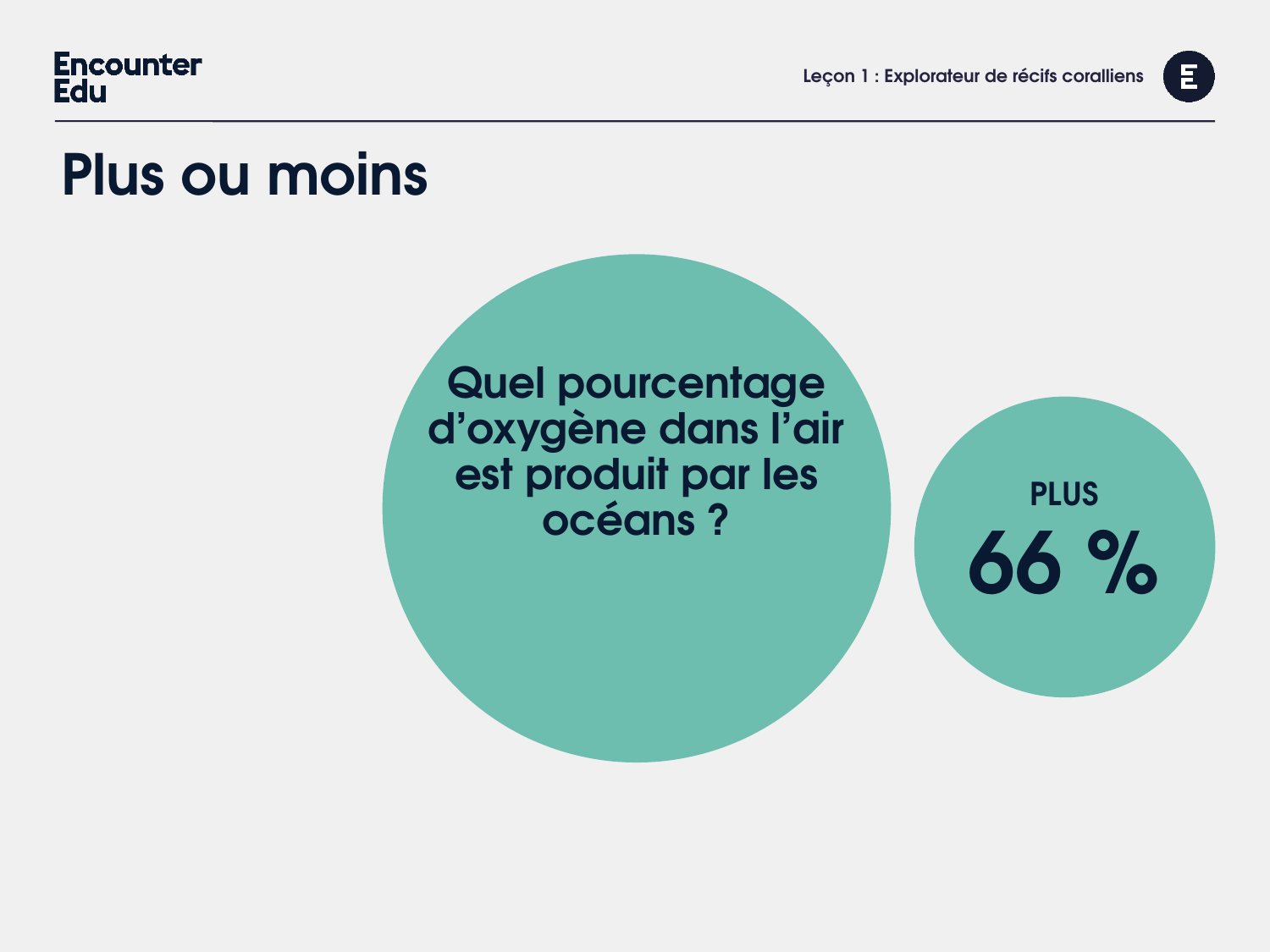

# Leçon 1 : Explorateur de récifs coralliens
Plus ou moins
Quel pourcentage d’oxygène dans l’air est produit par les océans ?
PLUS

66 %